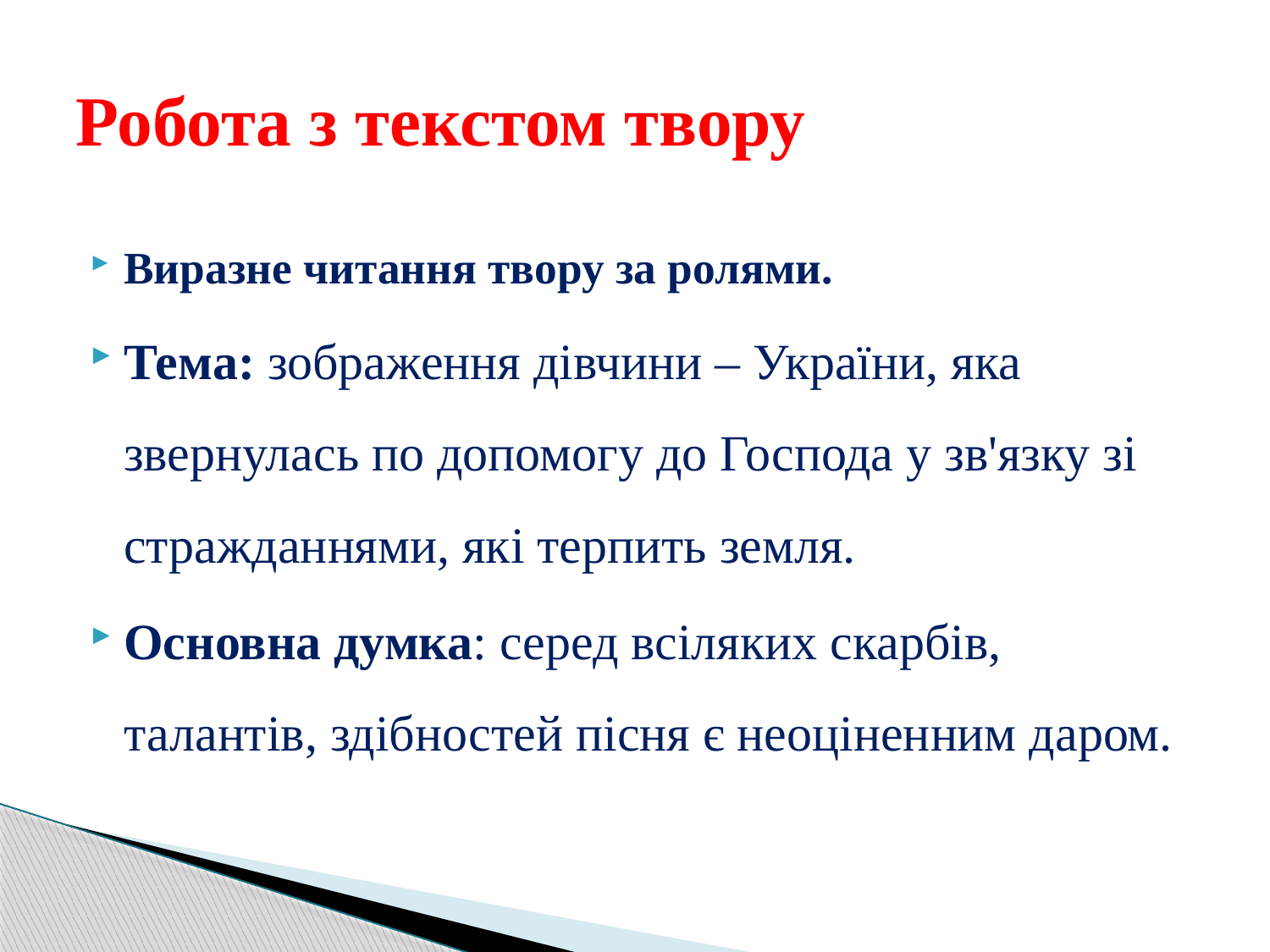

# Робота з текстом твору
Виразне читання твору за ролями.
Тема: зображення дівчини – України, яка звернулась по допомогу до Господа у зв'язку зі стражданнями, які терпить земля.
Основна думка: серед всіляких скарбів, талантів, здібностей пісня є неоціненним даром.